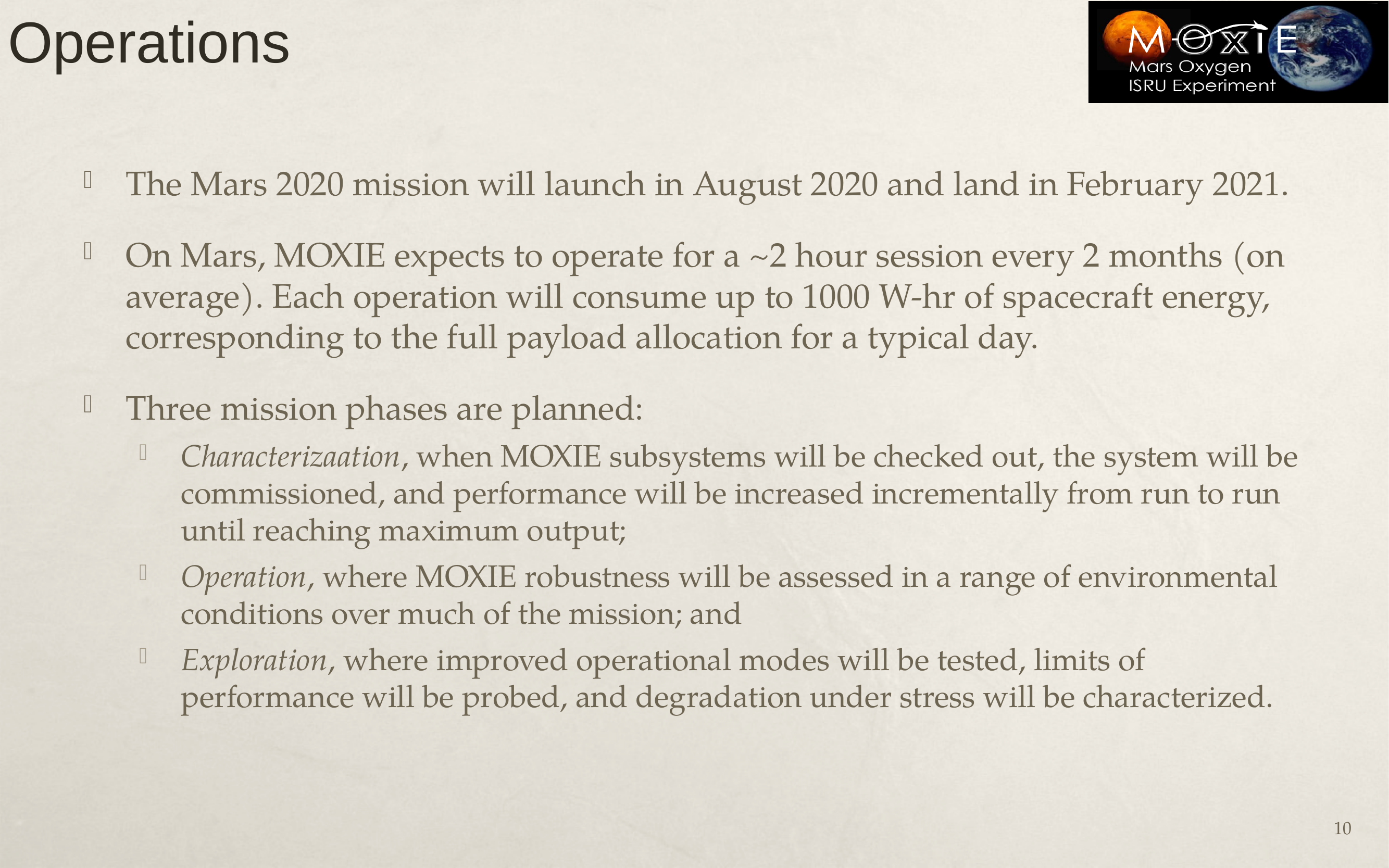

# Operations
The Mars 2020 mission will launch in August 2020 and land in February 2021.
On Mars, MOXIE expects to operate for a ~2 hour session every 2 months (on average). Each operation will consume up to 1000 W-hr of spacecraft energy, corresponding to the full payload allocation for a typical day.
Three mission phases are planned:
Characterizaation, when MOXIE subsystems will be checked out, the system will be commissioned, and performance will be increased incrementally from run to run until reaching maximum output;
Operation, where MOXIE robustness will be assessed in a range of environmental conditions over much of the mission; and
Exploration, where improved operational modes will be tested, limits of performance will be probed, and degradation under stress will be characterized.

10